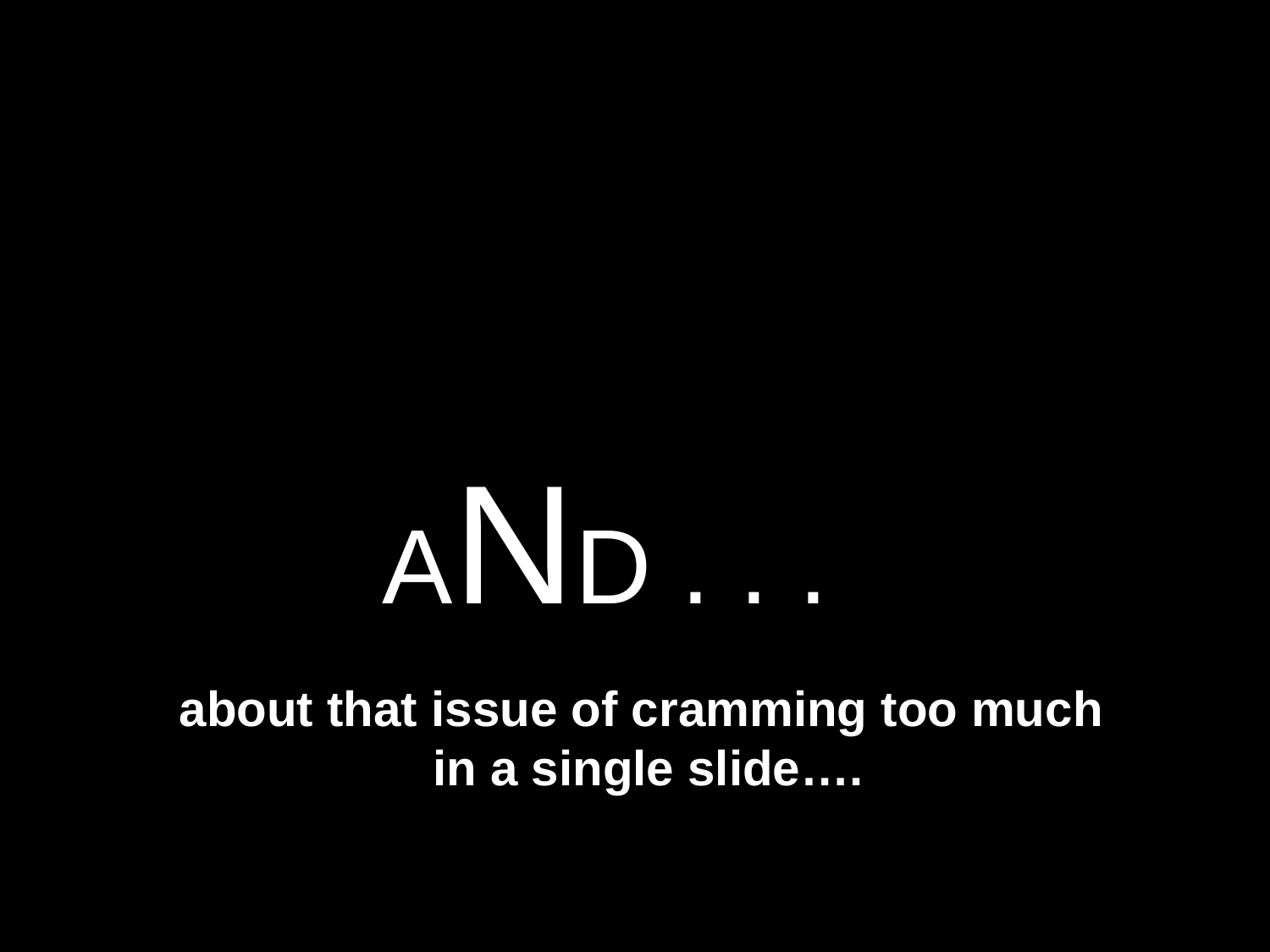

AND . . .
about that issue of cramming too much
 in a single slide….